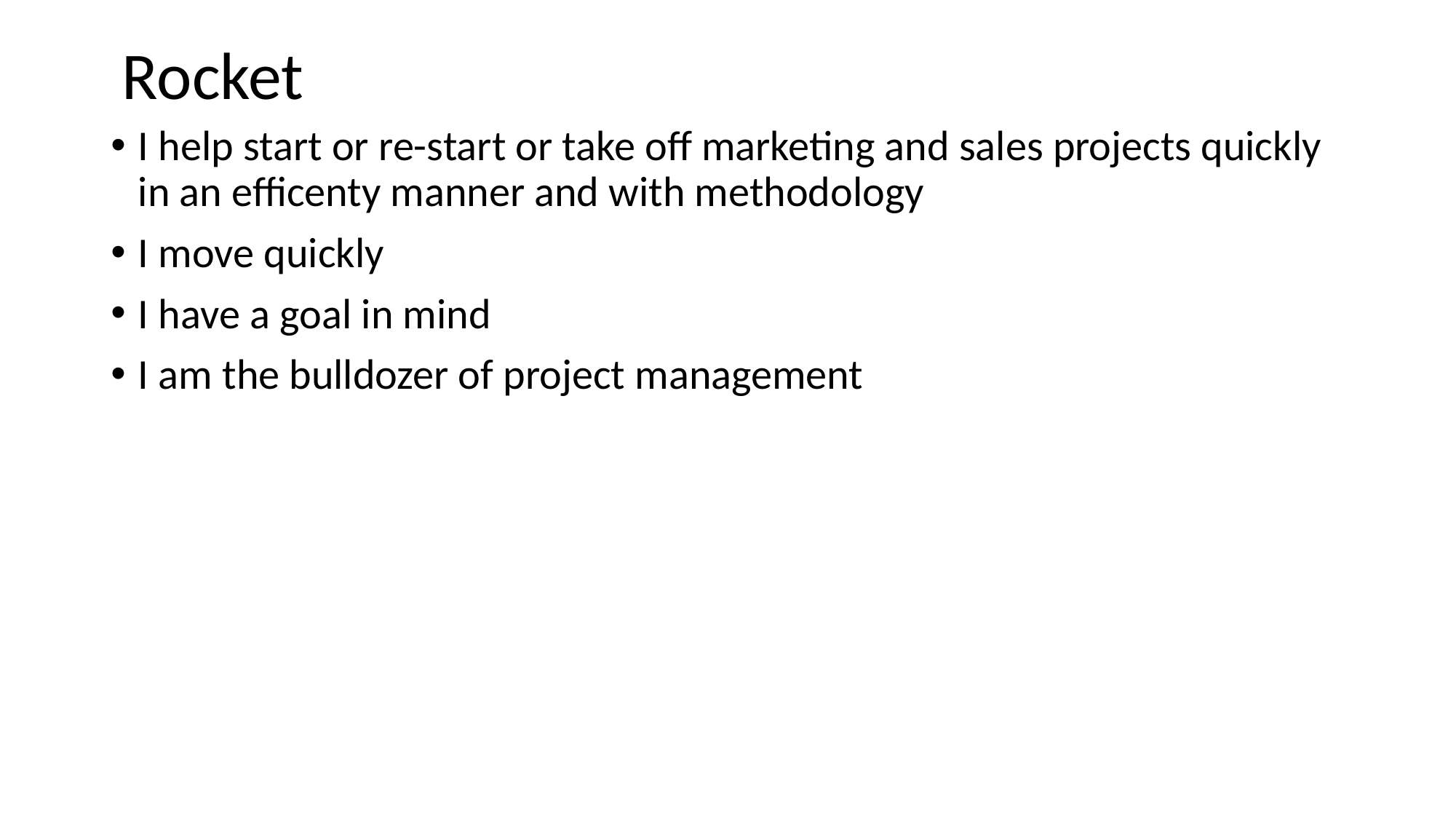

# Rocket
I help start or re-start or take off marketing and sales projects quickly in an efficenty manner and with methodology
I move quickly
I have a goal in mind
I am the bulldozer of project management